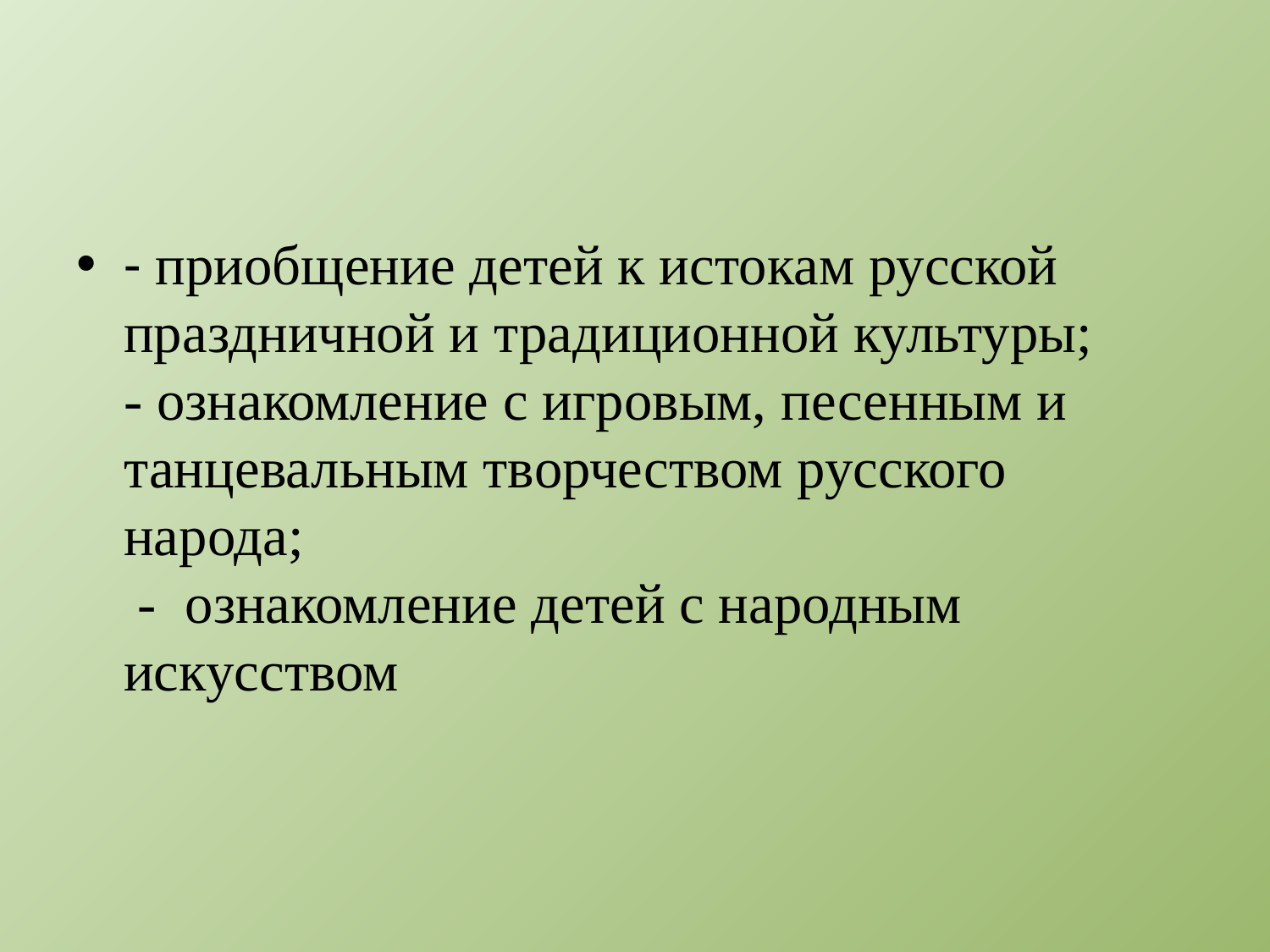

#
- приобщение детей к истокам русской праздничной и традиционной культуры;
- ознакомление с игровым, песенным и танцевальным творчеством русского народа;
 -  ознакомление детей с народным искусством